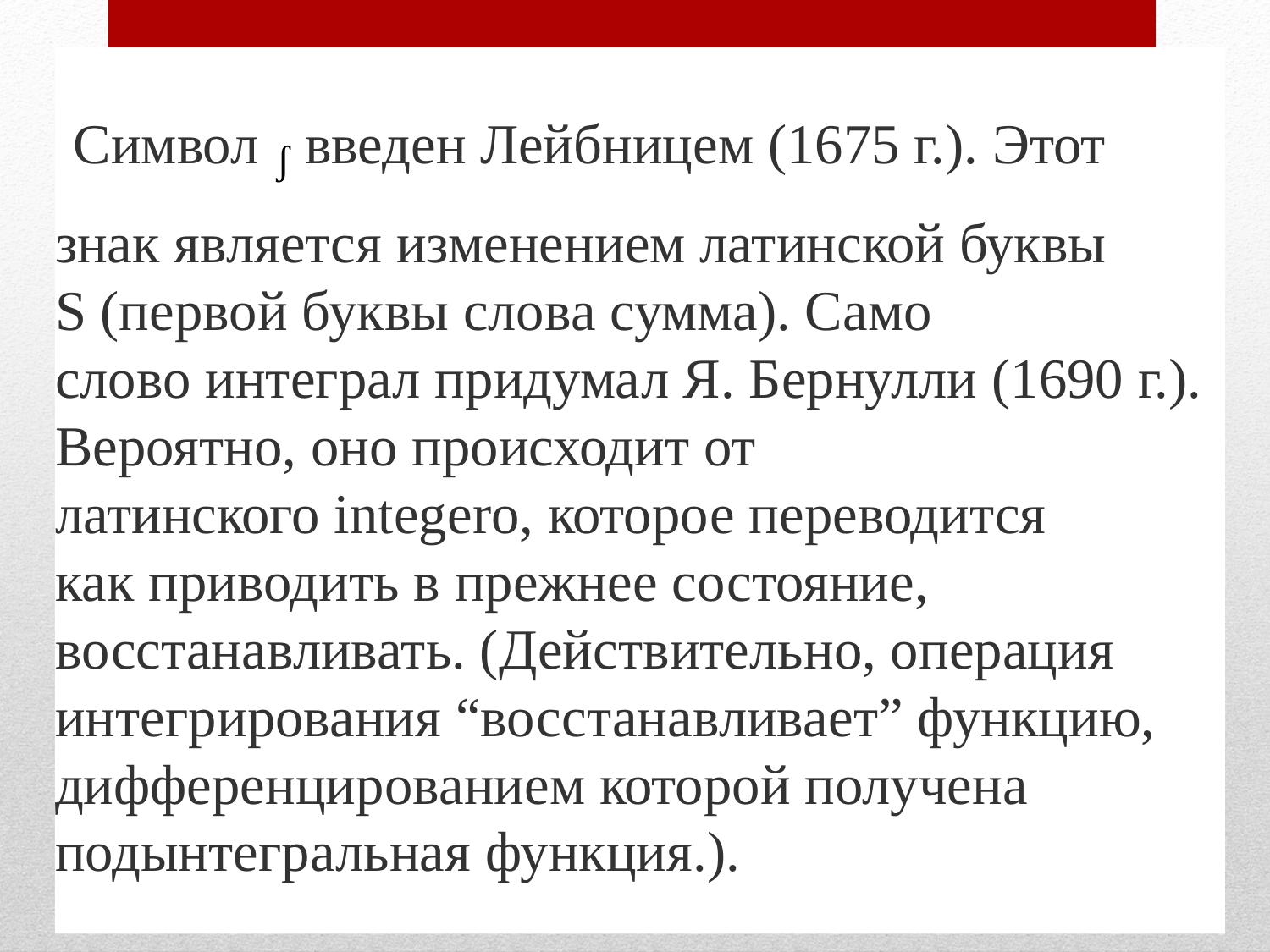

Символ ᶴ введен Лейбницем (1675 г.). Этот знак является изменением латинской буквы S (первой буквы слова сумма). Само слово интеграл придумал Я. Бернулли (1690 г.). Вероятно, оно происходит от латинского integero, которое переводится как приводить в прежнее состояние, восстанавливать. (Действительно, операция интегрирования “восстанавливает” функцию, дифференцированием которой получена подынтегральная функция.).